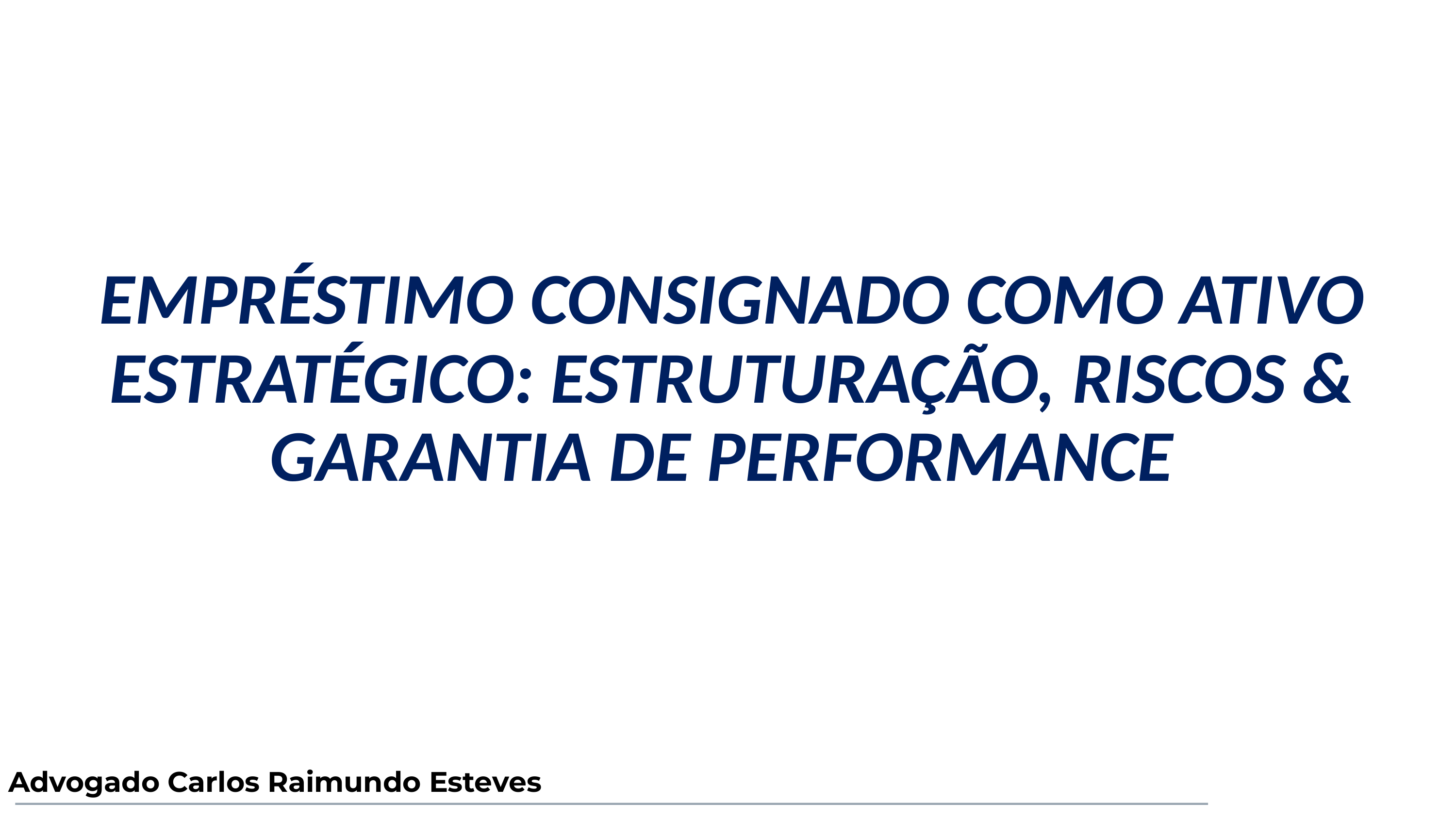

EMPRÉSTIMO CONSIGNADO COMO ATIVO ESTRATÉGICO: ESTRUTURAÇÃO, RISCOS & GARANTIA DE PERFORMANCE
Advogado Carlos Raimundo Esteves